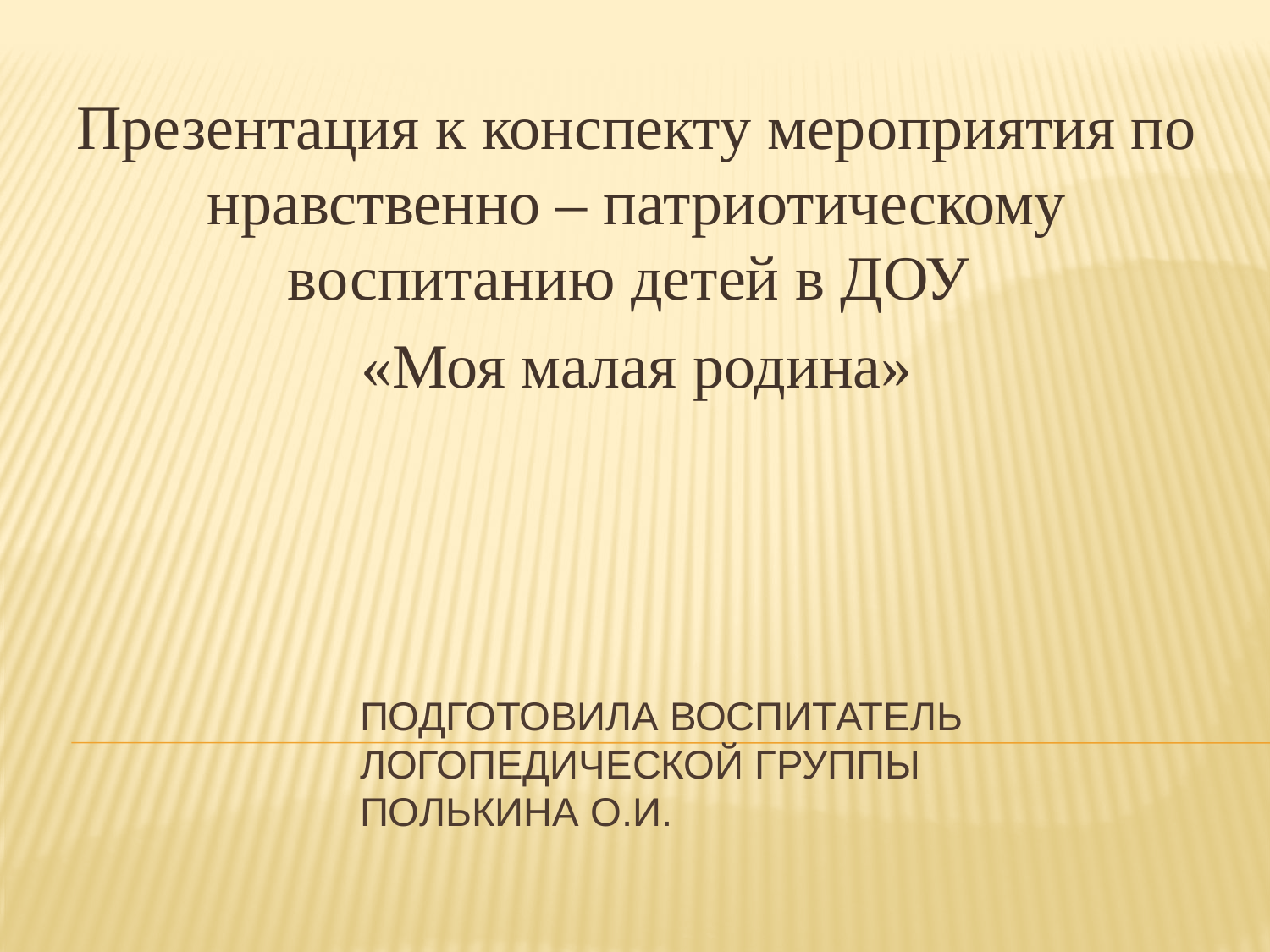

Презентация к конспекту мероприятия по нравственно – патриотическому воспитанию детей в ДОУ
«Моя малая родина»
# Подготовила воспитатель логопедической группы Полькина О.И.